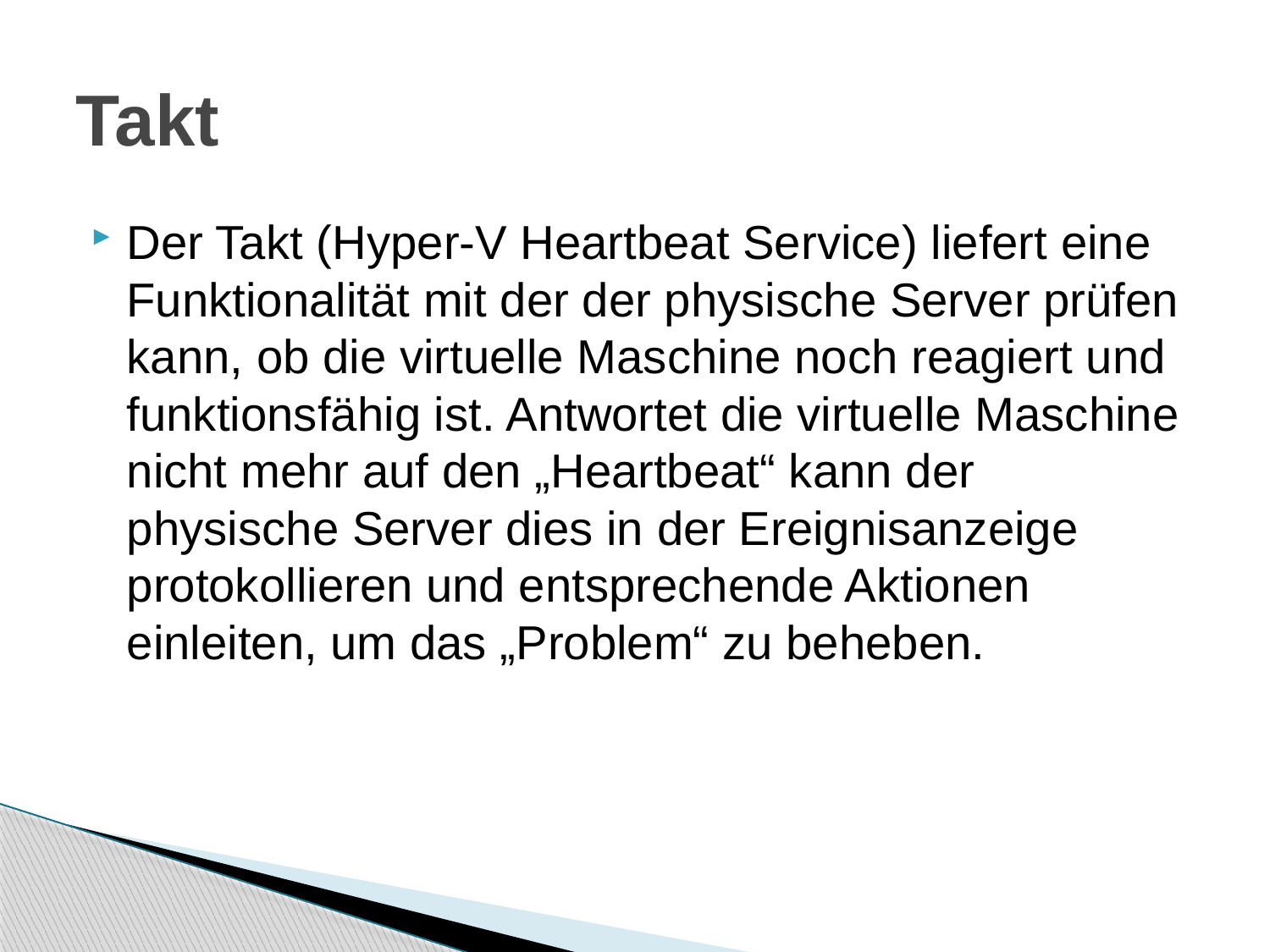

# Takt
Der Takt (Hyper-V Heartbeat Service) liefert eine Funktionalität mit der der physische Server prüfen kann, ob die virtuelle Maschine noch reagiert und funktionsfähig ist. Antwortet die virtuelle Maschine nicht mehr auf den „Heartbeat“ kann der physische Server dies in der Ereignisanzeige protokollieren und entsprechende Aktionen einleiten, um das „Problem“ zu beheben.